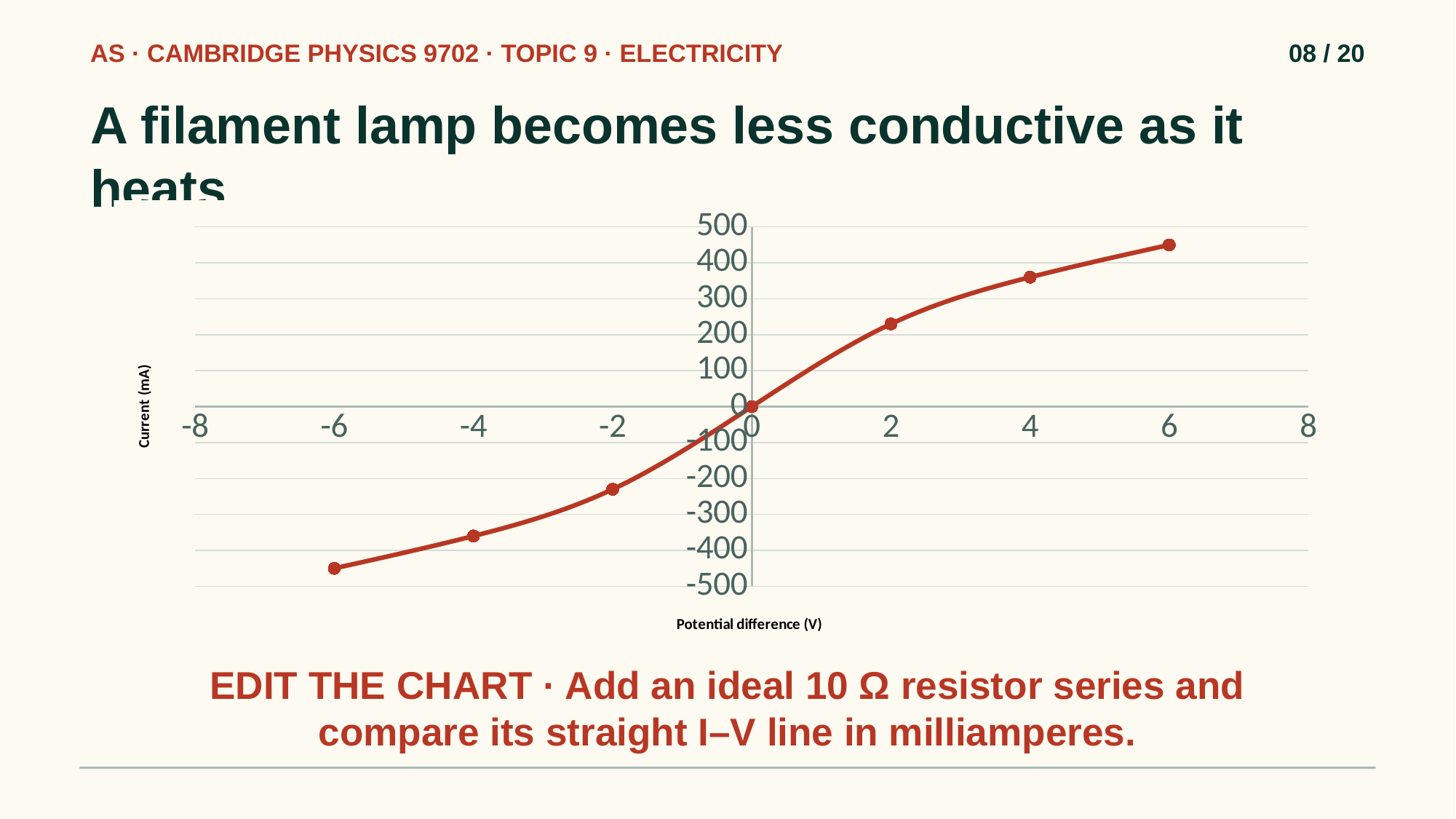

AS · CAMBRIDGE PHYSICS 9702 · TOPIC 9 · ELECTRICITY
08 / 20
A filament lamp becomes less conductive as it heats

### Chart

| Category |  |
|---|---|
EDIT THE CHART · Add an ideal 10 Ω resistor series and compare its straight I–V line in milliamperes.